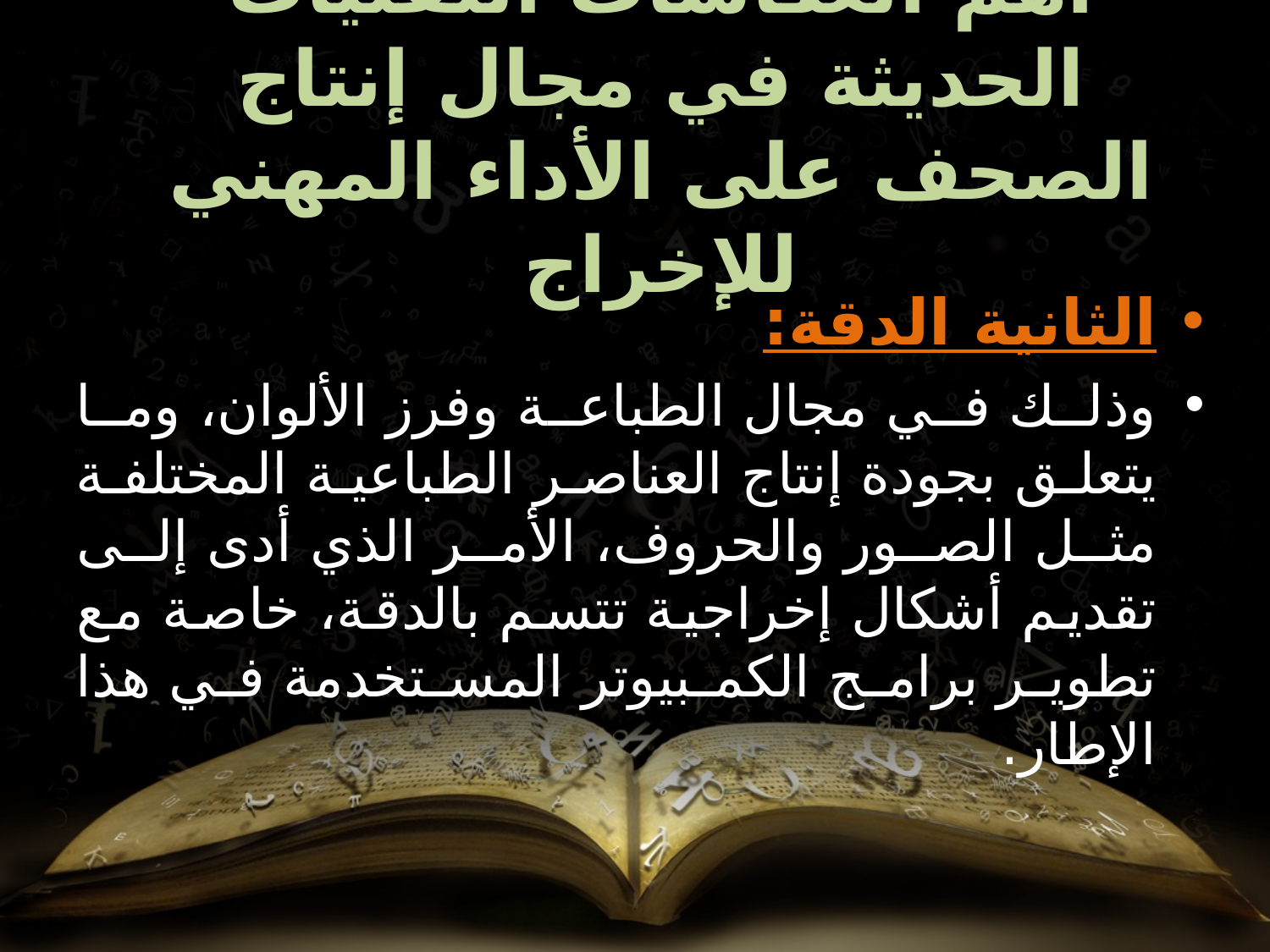

# أهم انعكاسات التقنيات الحديثة في مجال إنتاج الصحف على الأداء المهني للإخراج
الثانية الدقة:
وذلك في مجال الطباعة وفرز الألوان، وما يتعلق بجودة إنتاج العناصر الطباعية المختلفة مثل الصور والحروف، الأمر الذي أدى إلى تقديم أشكال إخراجية تتسم بالدقة، خاصة مع تطوير برامج الكمبيوتر المستخدمة في هذا الإطار.